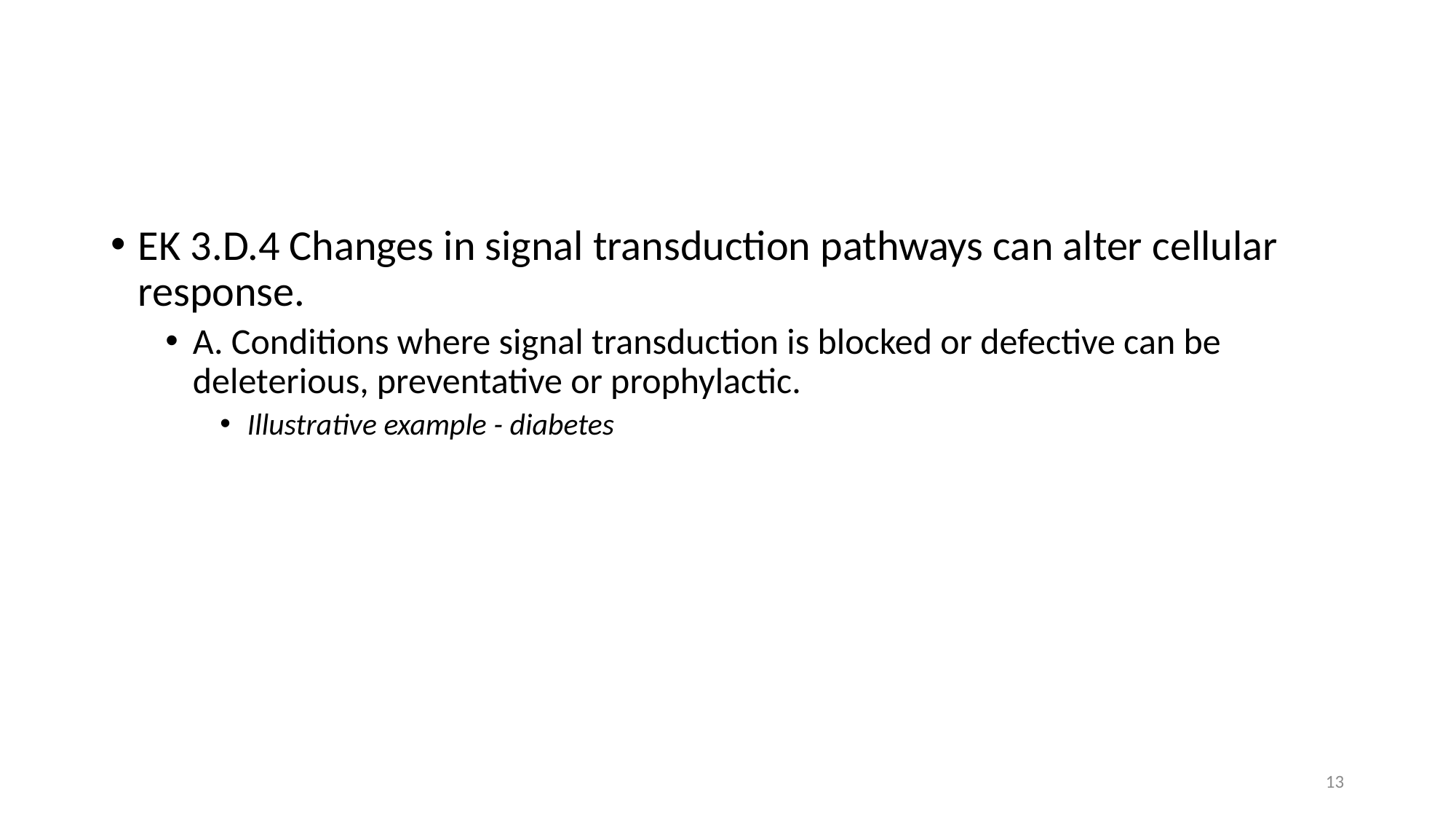

# AP Curriculum Framework
EK 3.D.4 Changes in signal transduction pathways can alter cellular response.
A. Conditions where signal transduction is blocked or defective can be deleterious, preventative or prophylactic.
Illustrative example - diabetes
13